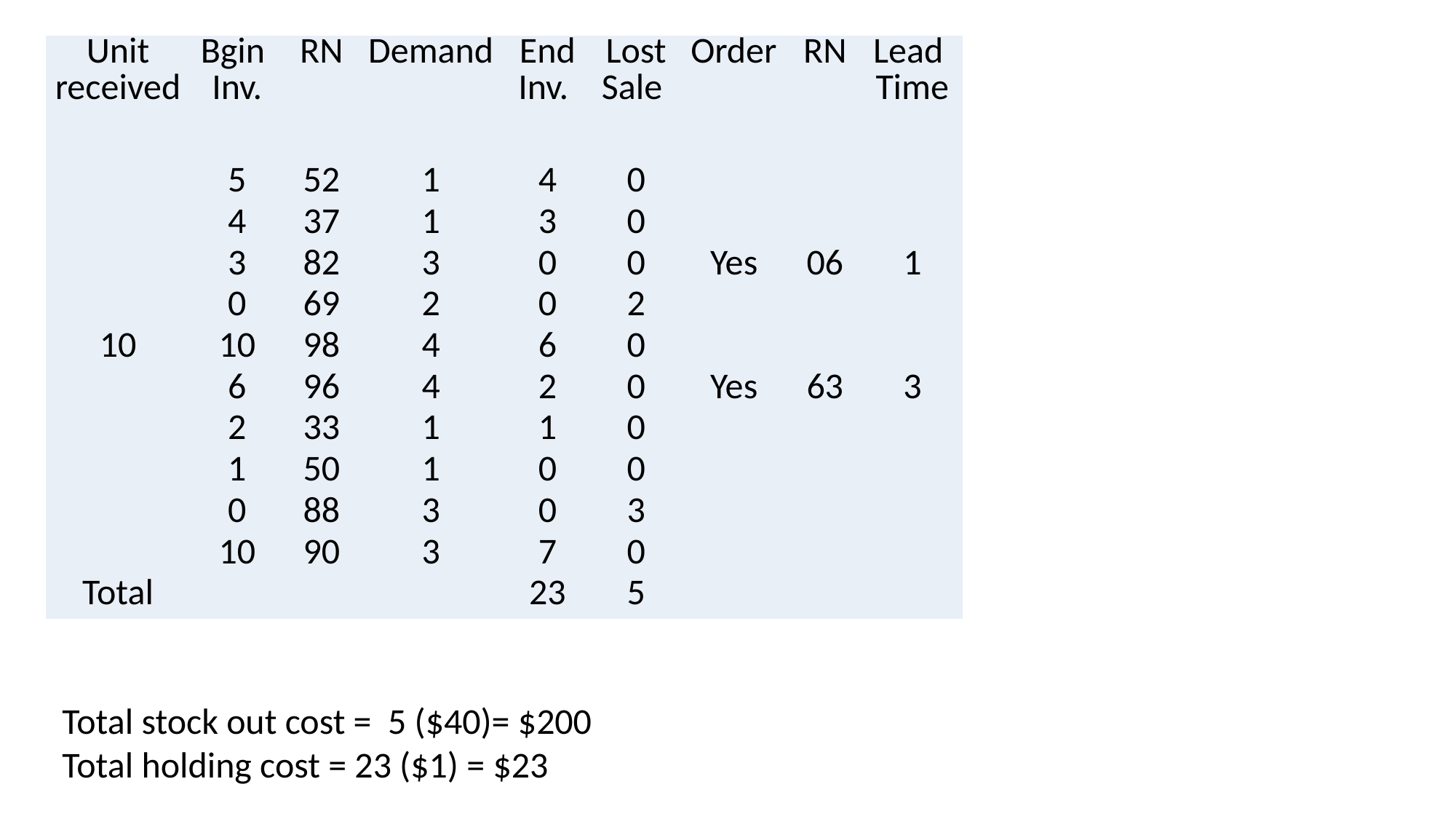

| Unit received | Bgin Inv. | RN | Demand | End Inv. | Lost Sale | Order | RN | Lead Time |
| --- | --- | --- | --- | --- | --- | --- | --- | --- |
|  | 5 | 52 | 1 | 4 | 0 |  |  |  |
|  | 4 | 37 | 1 | 3 | 0 |  |  |  |
|  | 3 | 82 | 3 | 0 | 0 | Yes | 06 | 1 |
|  | 0 | 69 | 2 | 0 | 2 |  |  |  |
| 10 | 10 | 98 | 4 | 6 | 0 |  |  |  |
|  | 6 | 96 | 4 | 2 | 0 | Yes | 63 | 3 |
|  | 2 | 33 | 1 | 1 | 0 |  |  |  |
|  | 1 | 50 | 1 | 0 | 0 |  |  |  |
|  | 0 | 88 | 3 | 0 | 3 |  |  |  |
|  | 10 | 90 | 3 | 7 | 0 |  |  |  |
| Total |  |  |  | 23 | 5 |  |  |  |
Total stock out cost =  5 ($40)= $200
Total holding cost = 23 ($1) = $23